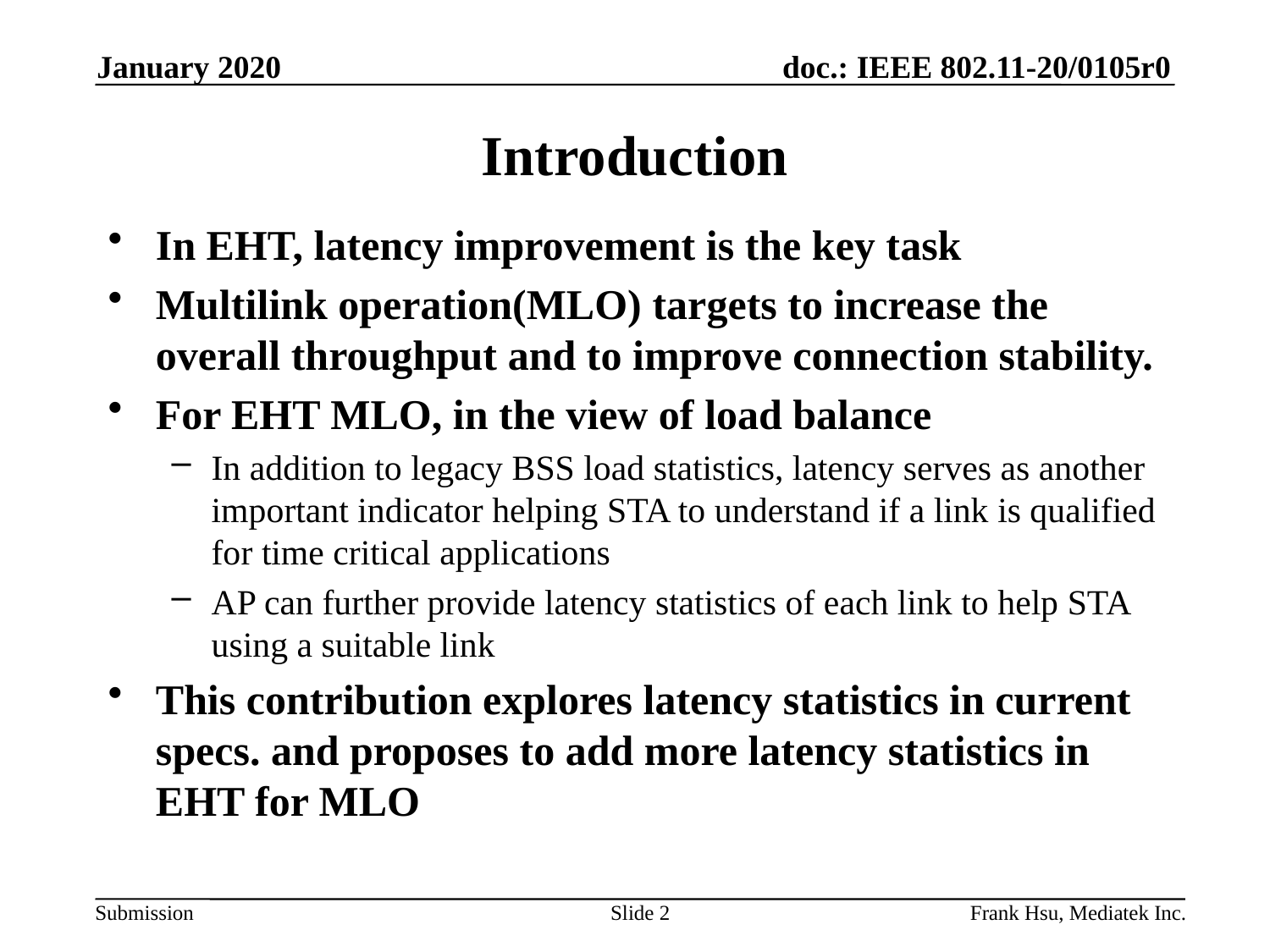

January 2020
# Introduction
In EHT, latency improvement is the key task
Multilink operation(MLO) targets to increase the overall throughput and to improve connection stability.
For EHT MLO, in the view of load balance
In addition to legacy BSS load statistics, latency serves as another important indicator helping STA to understand if a link is qualified for time critical applications
AP can further provide latency statistics of each link to help STA using a suitable link
This contribution explores latency statistics in current specs. and proposes to add more latency statistics in EHT for MLO

Slide 2
Frank Hsu, Mediatek Inc.